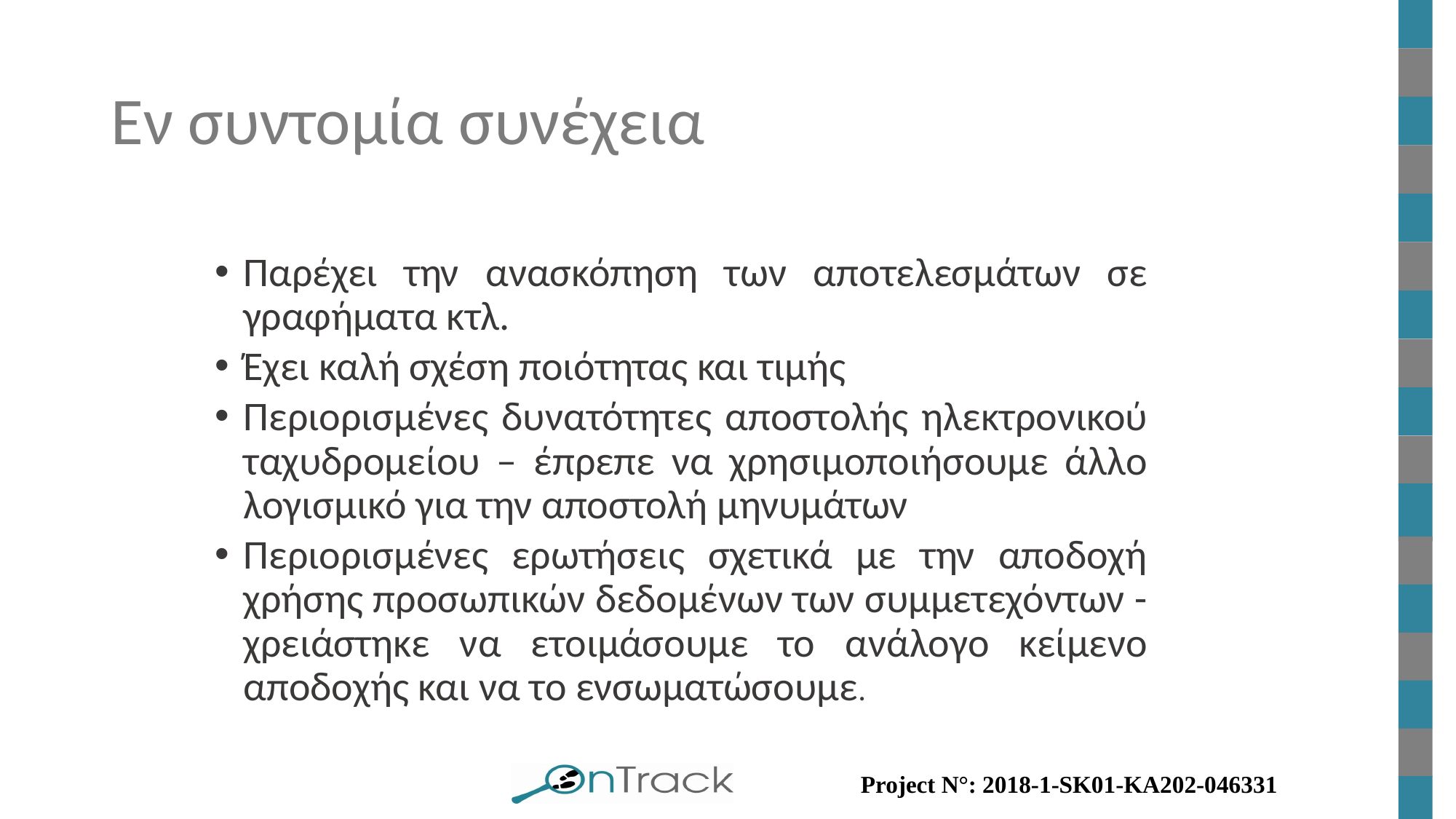

# Εν συντομία συνέχεια

Παρέχει την ανασκόπηση των αποτελεσμάτων σε γραφήματα κτλ.
Έχει καλή σχέση ποιότητας και τιμής
Περιορισμένες δυνατότητες αποστολής ηλεκτρονικού ταχυδρομείου – έπρεπε να χρησιμοποιήσουμε άλλο λογισμικό για την αποστολή μηνυμάτων
Περιορισμένες ερωτήσεις σχετικά με την αποδοχή χρήσης προσωπικών δεδομένων των συμμετεχόντων - χρειάστηκε να ετοιμάσουμε το ανάλογο κείμενο αποδοχής και να το ενσωματώσουμε.